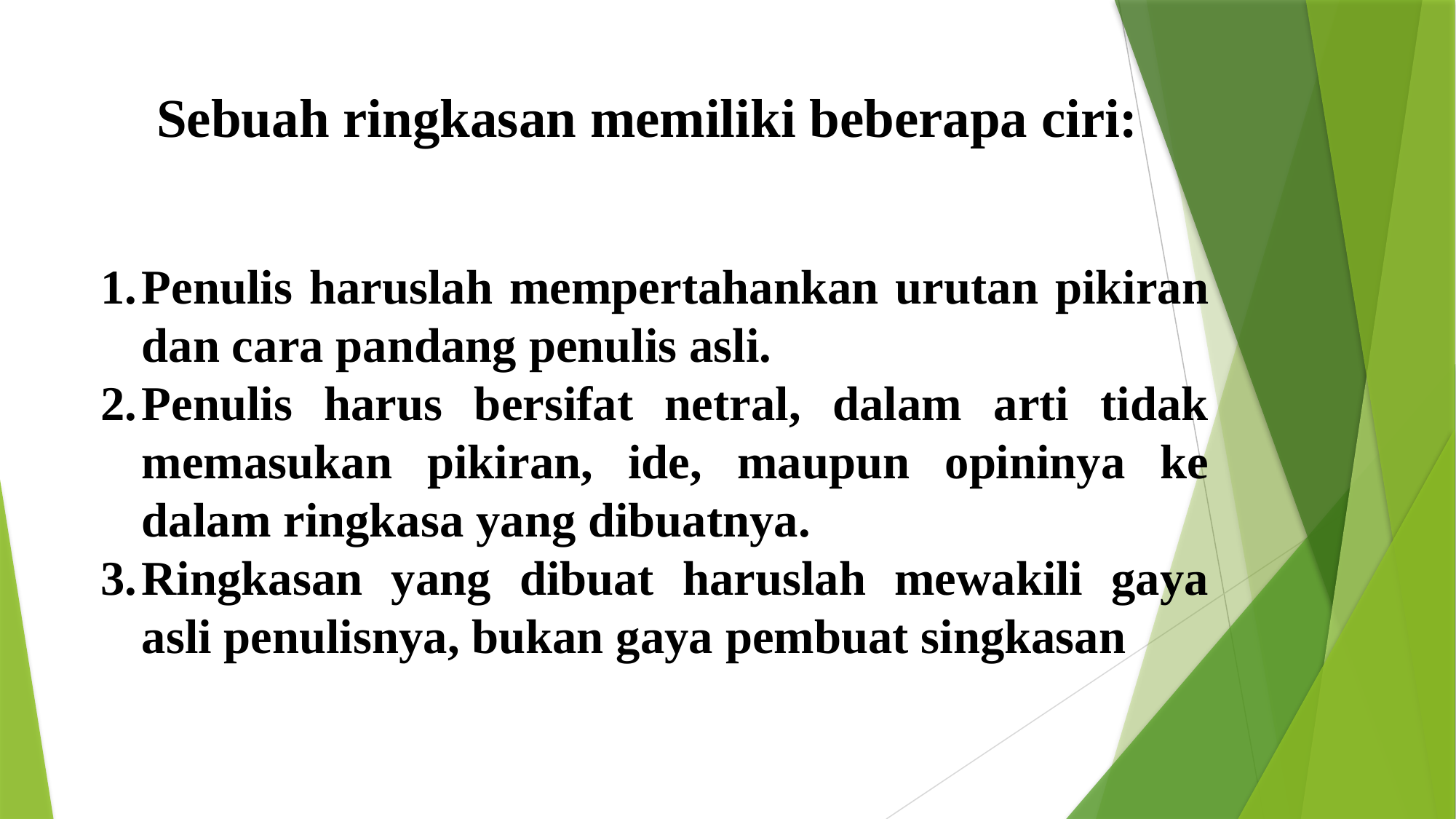

Sebuah ringkasan memiliki beberapa ciri:
Penulis haruslah mempertahankan urutan pikiran dan cara pandang penulis asli.
Penulis harus bersifat netral, dalam arti tidak memasukan pikiran, ide, maupun opininya ke dalam ringkasa yang dibuatnya.
Ringkasan yang dibuat haruslah mewakili gaya asli penulisnya, bukan gaya pembuat singkasan